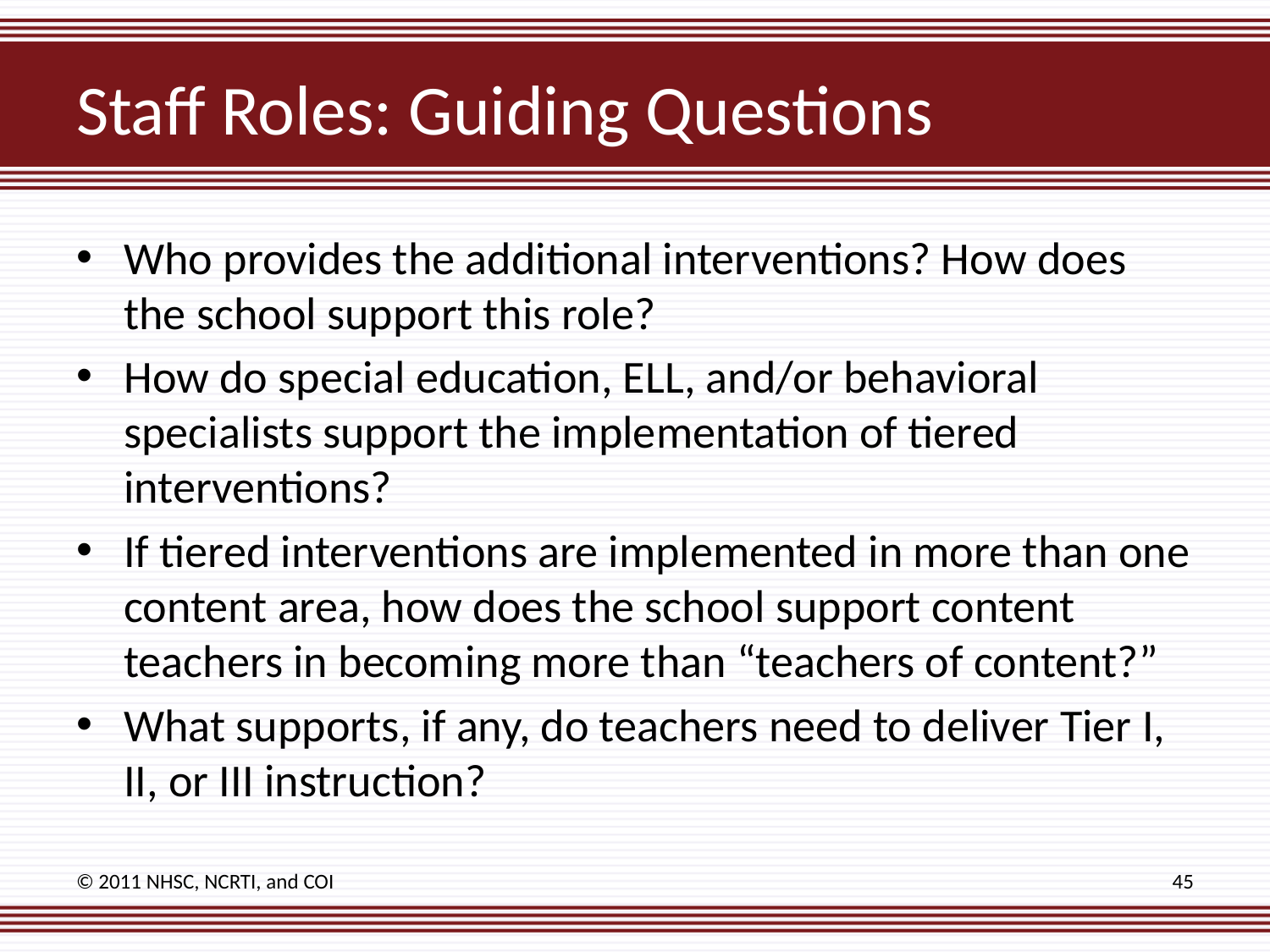

# Staff Roles: Guiding Questions
Who provides the additional interventions? How does the school support this role?
How do special education, ELL, and/or behavioral specialists support the implementation of tiered interventions?
If tiered interventions are implemented in more than one content area, how does the school support content teachers in becoming more than “teachers of content?”
What supports, if any, do teachers need to deliver Tier I, II, or III instruction?
© 2011 NHSC, NCRTI, and COI
45